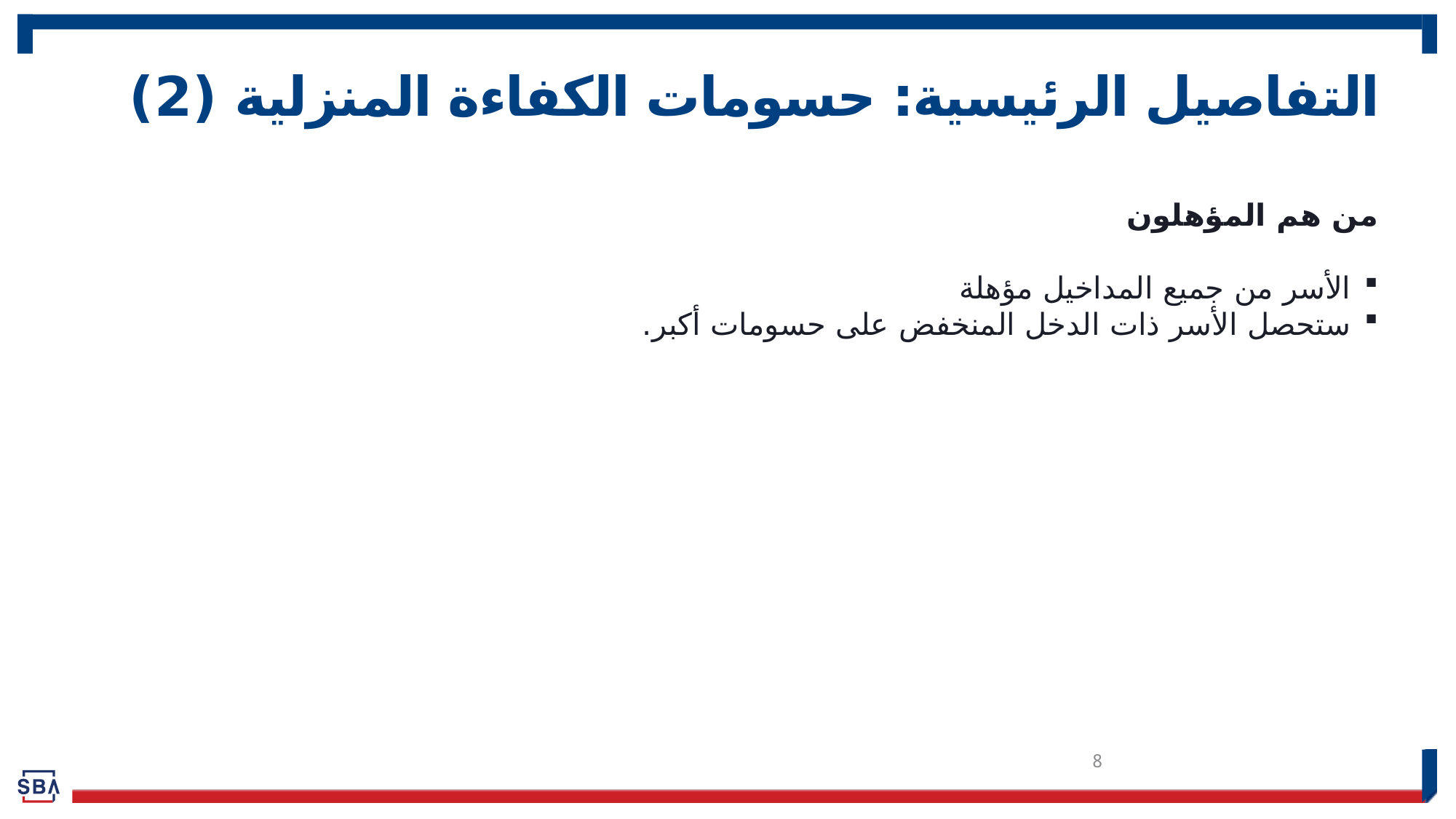

# التفاصيل الرئيسية: حسومات الكفاءة المنزلية (2)
من هم المؤهلون

الأسر من جميع المداخيل مؤهلة
ستحصل الأسر ذات الدخل المنخفض على حسومات أكبر.
8